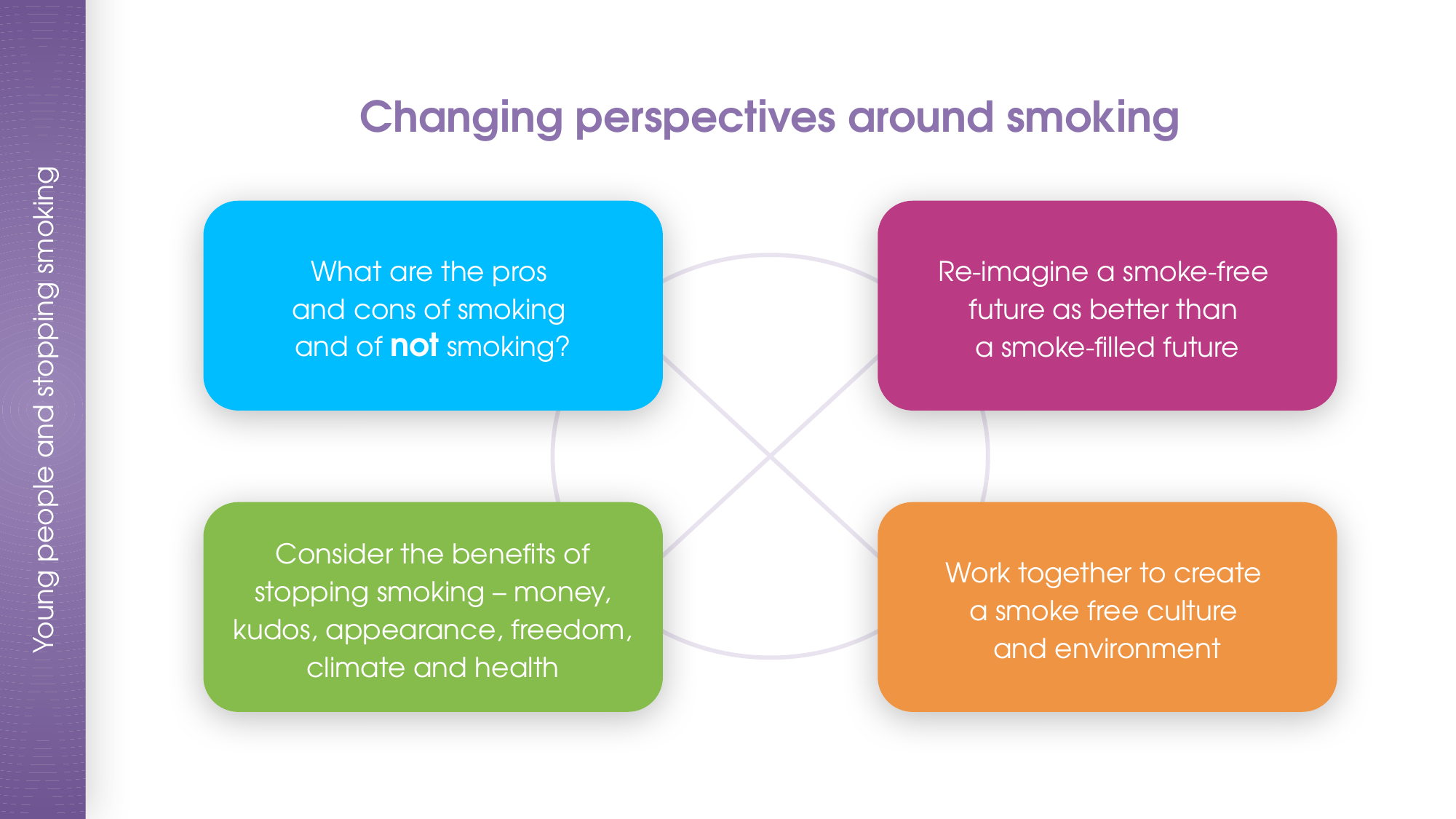

# Changing perspectives around smoking
What are the pros
and cons of smoking
and of not smoking?
Re-imagine a smoke-free
future as better than
a smoke-filled future

Consider the benefits of stopping smoking – money, kudos, appearance, freedom, climate and health
Work together to create
a smoke free culture
and environment